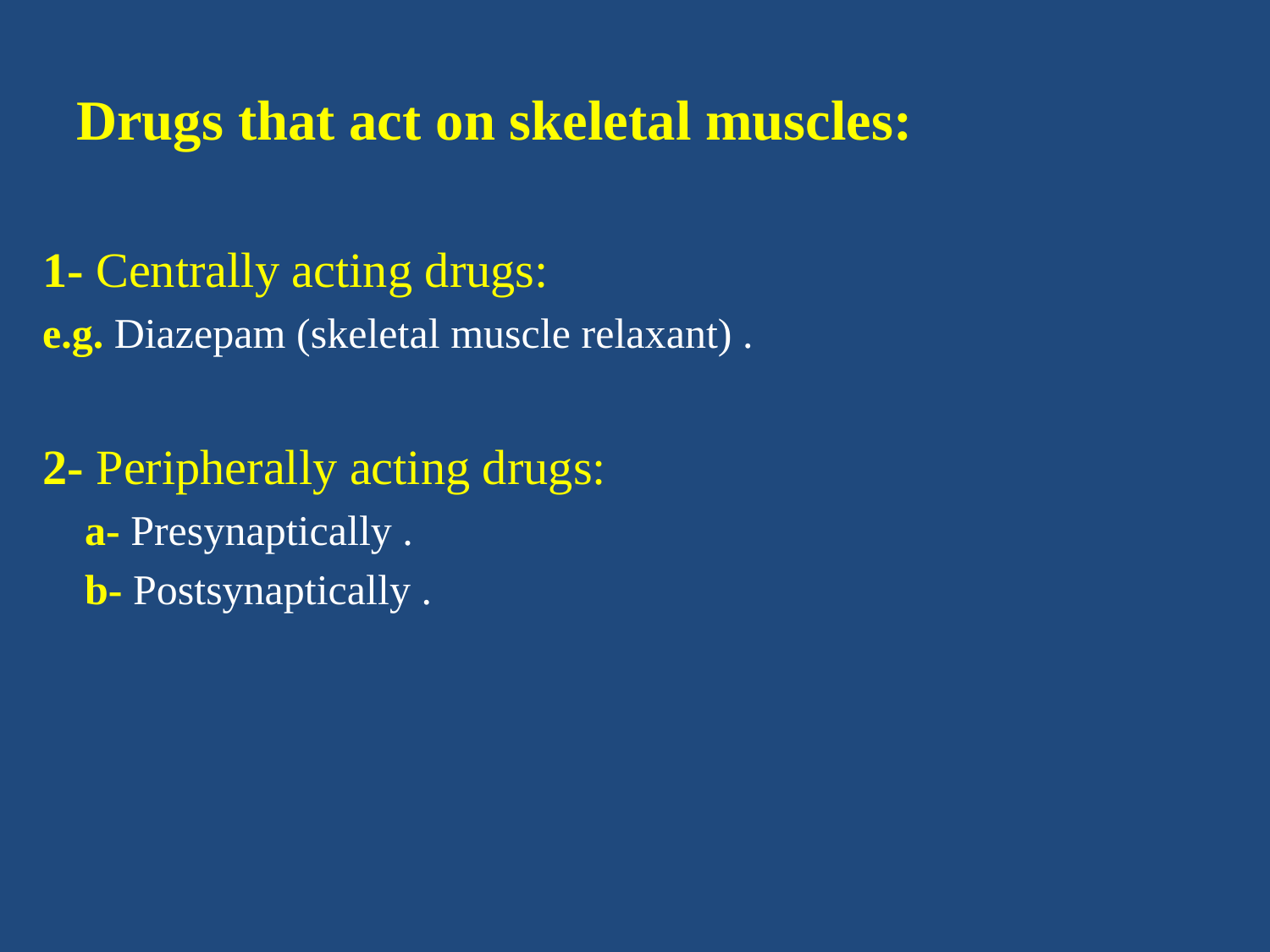

# Drugs that act on skeletal muscles:
1- Centrally acting drugs:
e.g. Diazepam (skeletal muscle relaxant) .

2- Peripherally acting drugs:
    a- Presynaptically .
    b- Postsynaptically .